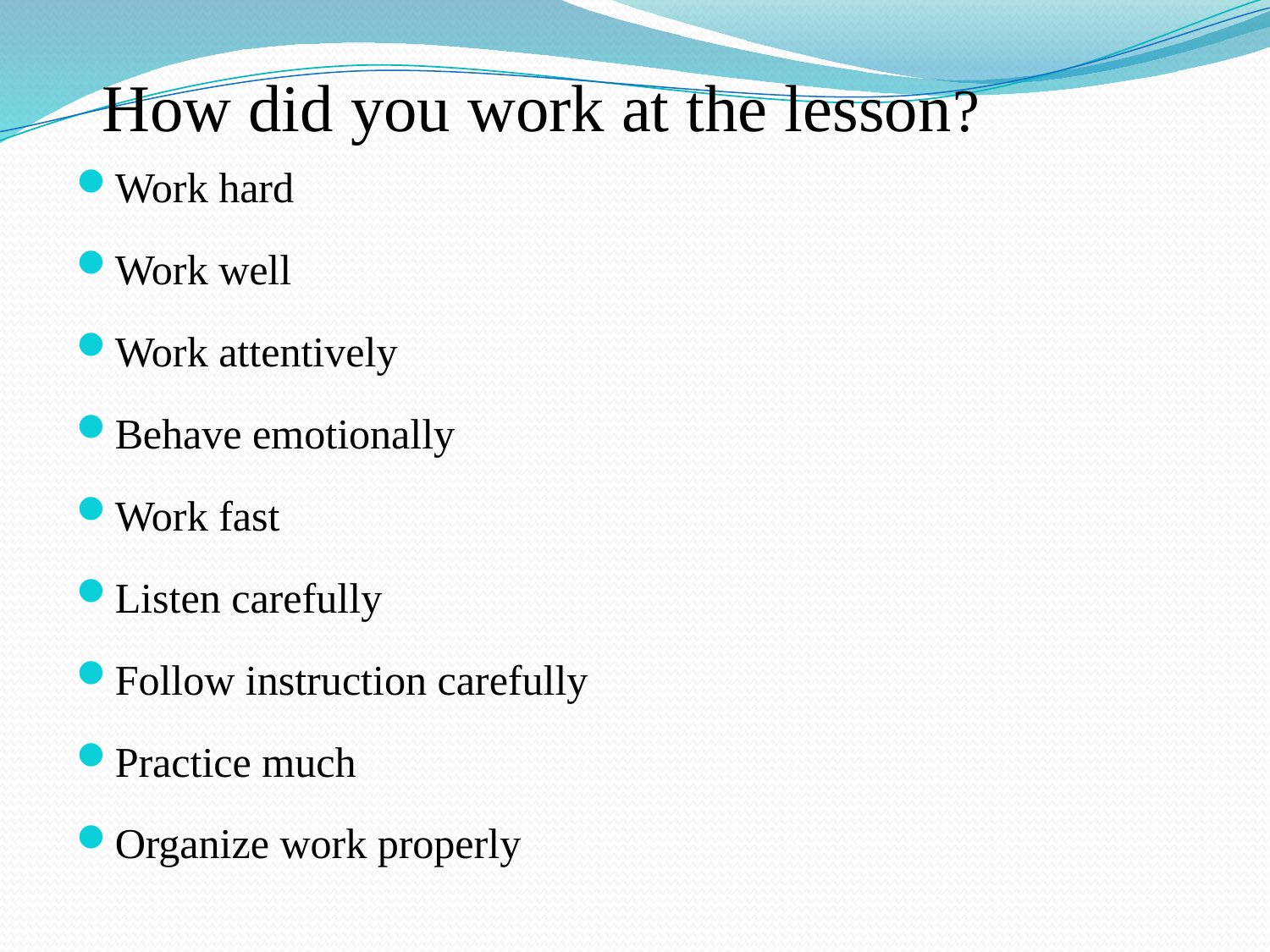

How did you work at the lesson?
Work hard
Work well
Work attentively
Behave emotionally
Work fast
Listen carefully
Follow instruction carefully
Practice much
Organize work properly